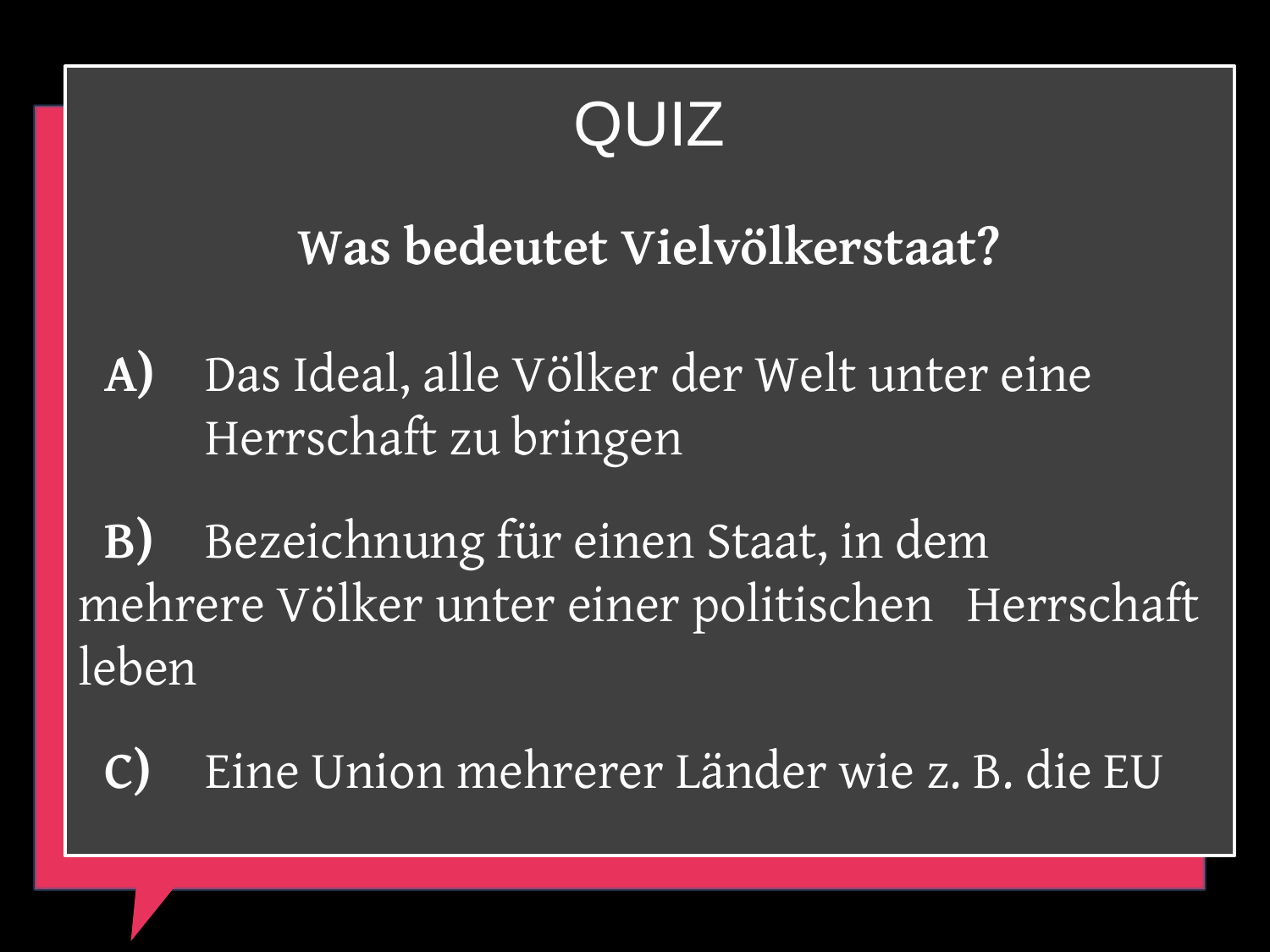

Quiz
Was bedeutet Vielvölkerstaat?
  A)	Das Ideal, alle Völker der Welt unter eine 	Herrschaft zu bringen
  B)	Bezeichnung für einen Staat, in dem 	mehrere Völker unter einer politischen 	Herrschaft leben
  C)	Eine Union mehrerer Länder wie z. B. die EU